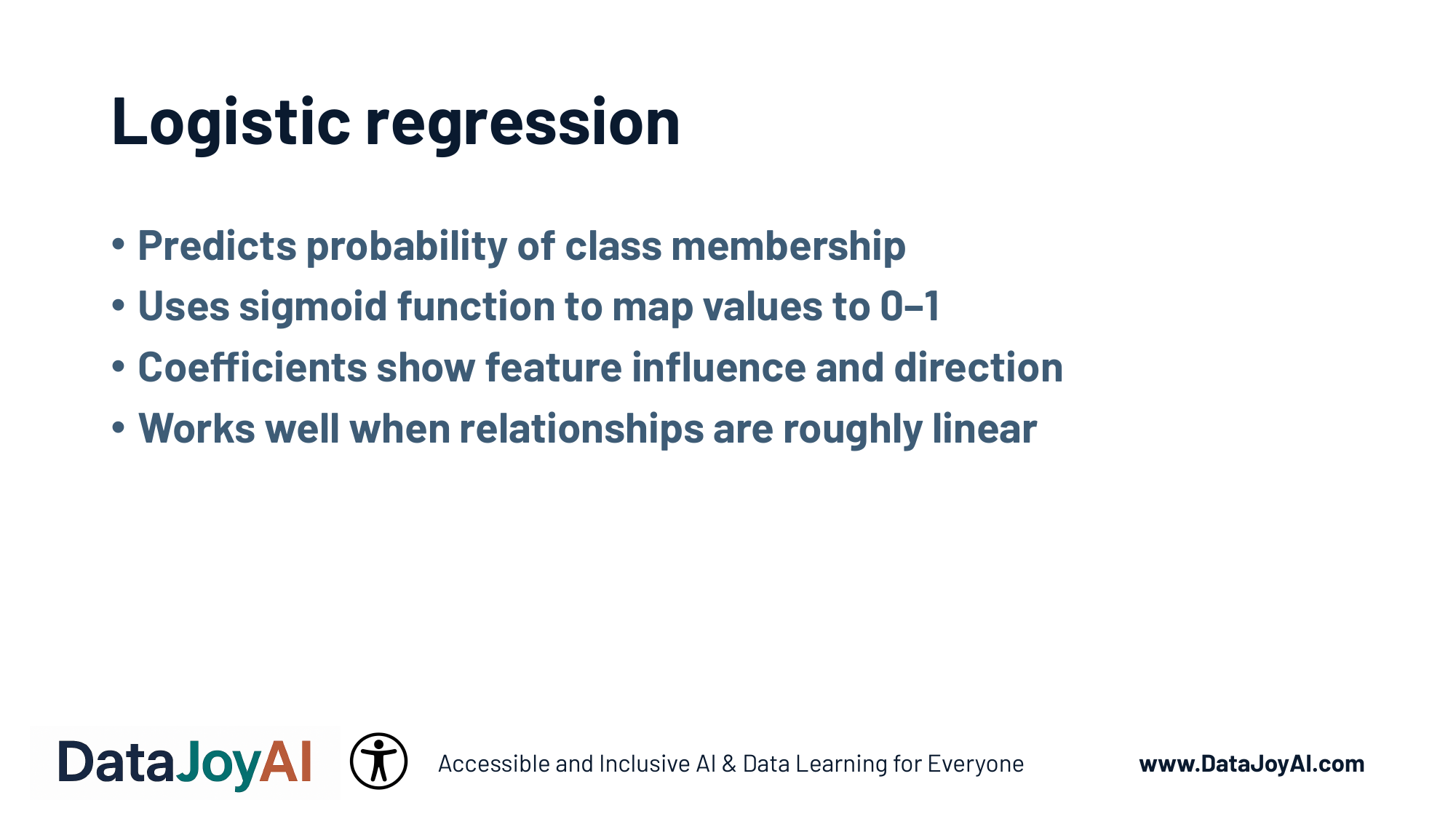

# Logistic regression
Predicts probability of class membership
Uses sigmoid function to map values to 0–1
Coefficients show feature influence and direction
Works well when relationships are roughly linear